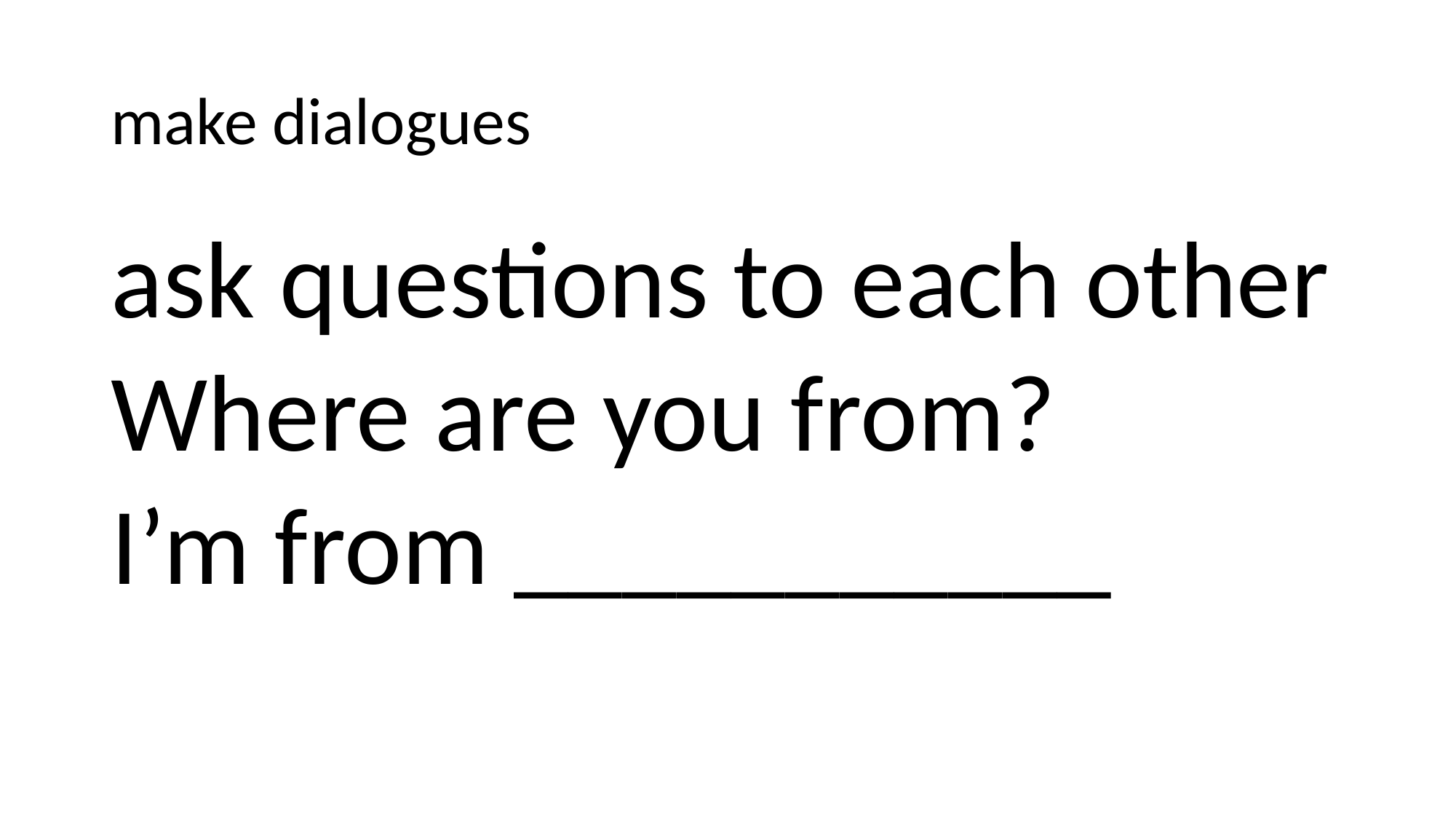

# make dialogues
ask questions to each other
Where are you from?
I’m from ___________